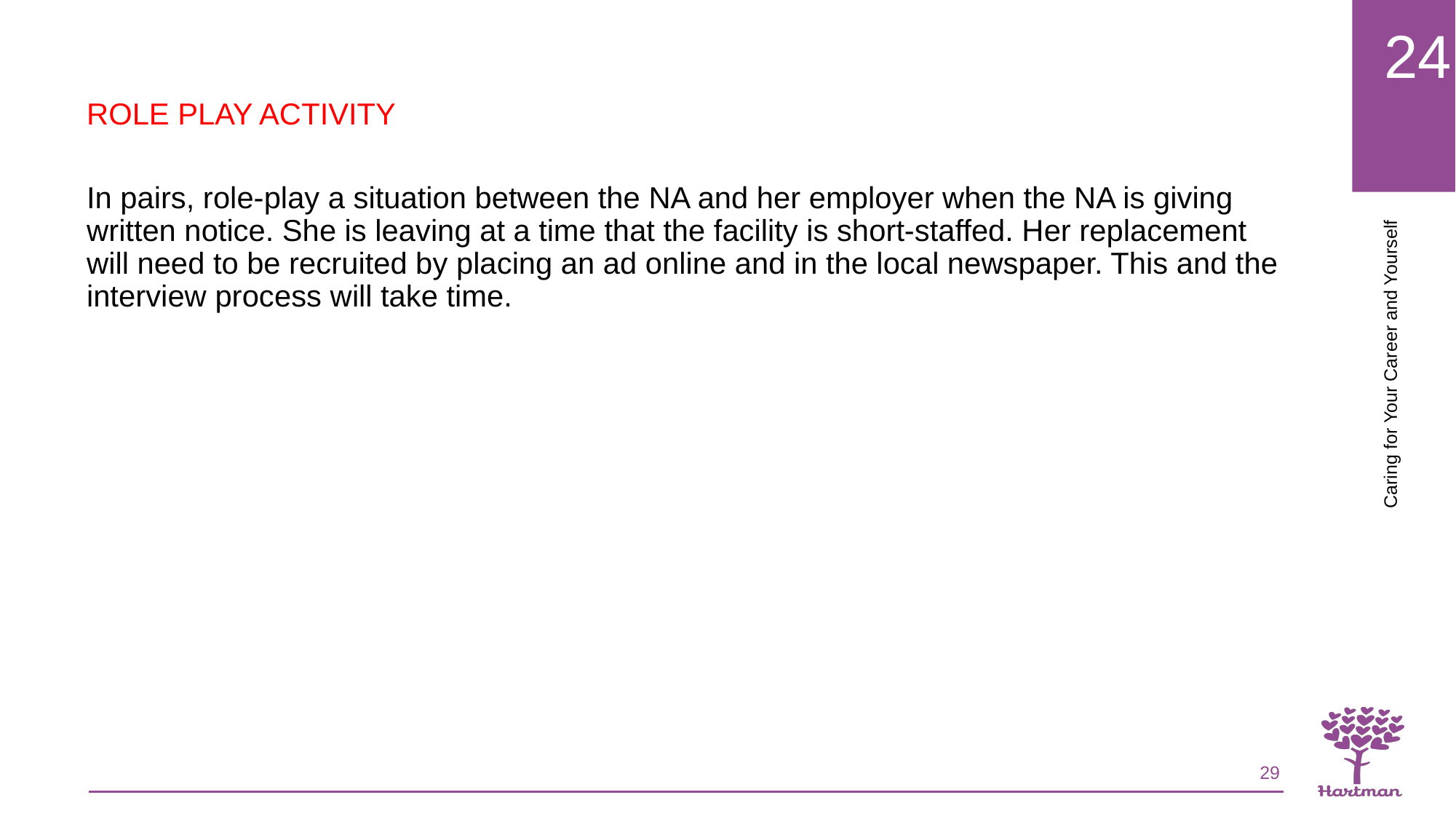

ROLE PLAY ACTIVITY

In pairs, role-play a situation between the NA and her employer when the NA is giving written notice. She is leaving at a time that the facility is short-staffed. Her replacement will need to be recruited by placing an ad online and in the local newspaper. This and the interview process will take time.

29